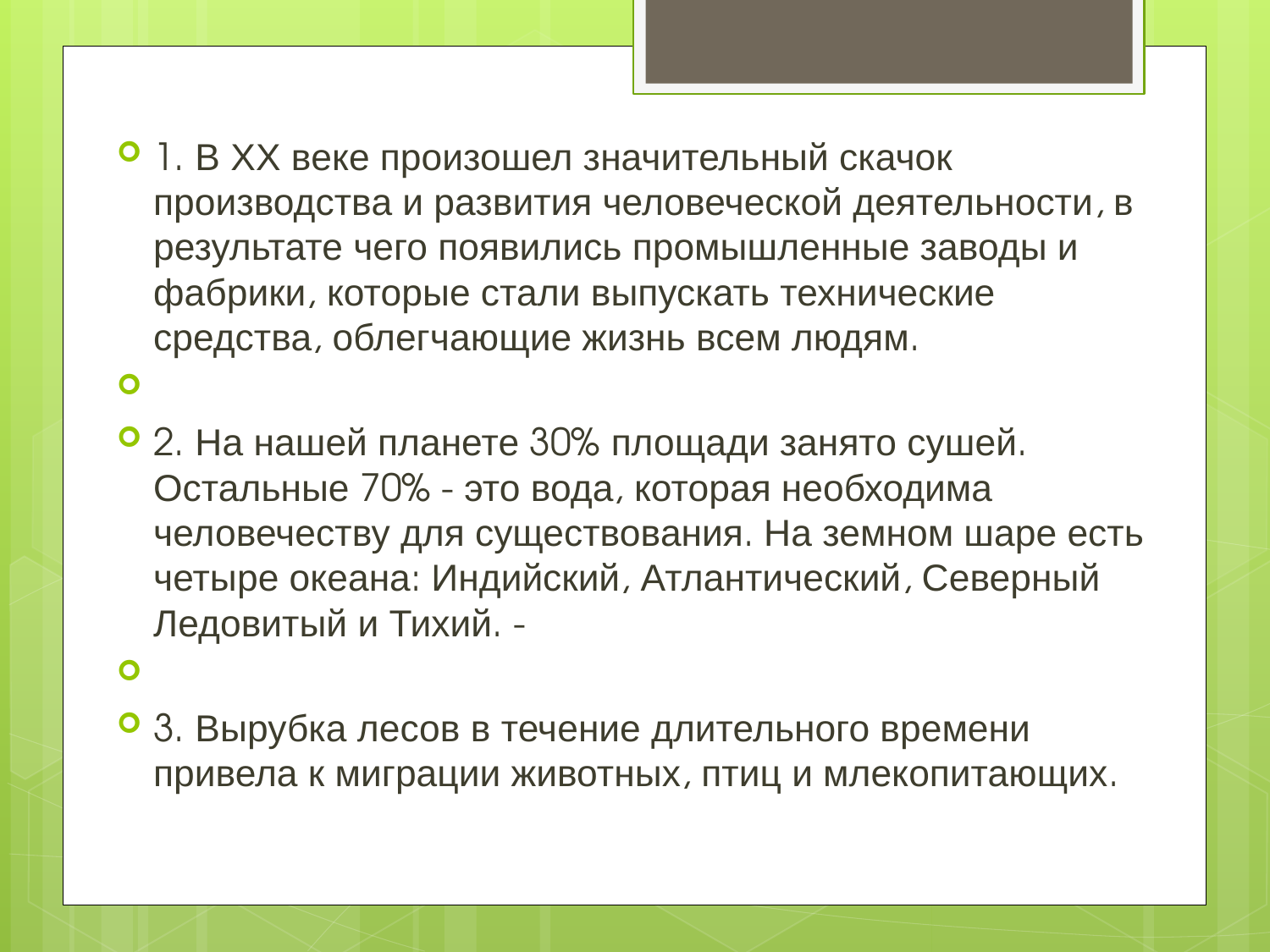

1. В ХХ веке произошел значительный скачок производства и развития человеческой деятельности, в результате чего появились промышленные заводы и фабрики, которые стали выпускать технические средства, облегчающие жизнь всем людям.

2. На нашей планете 30% площади занято сушей. Остальные 70% - это вода, которая необходима человечеству для существования. На земном шаре есть четыре океана: Индийский, Атлантический, Северный Ледовитый и Тихий. -

3. Вырубка лесов в течение длительного времени привела к миграции животных, птиц и млекопитающих.